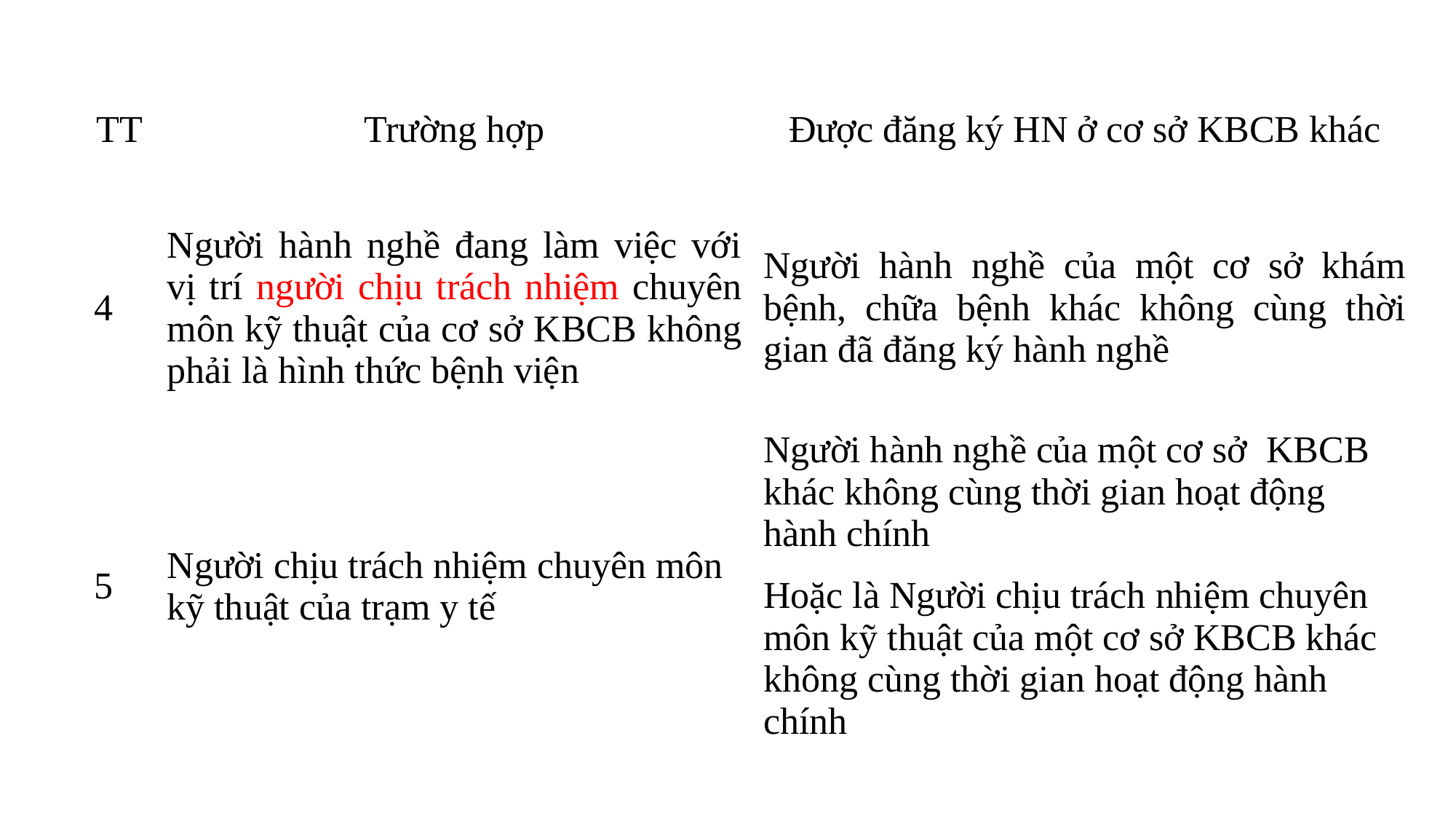

| TT | Trường hợp | Được đăng ký HN ở cơ sở KBCB khác |
| --- | --- | --- |
| 4 | Người hành nghề đang làm việc với vị trí người chịu trách nhiệm chuyên môn kỹ thuật của cơ sở KBCB không phải là hình thức bệnh viện | Người hành nghề của một cơ sở khám bệnh, chữa bệnh khác không cùng thời gian đã đăng ký hành nghề |
| 5 | Người chịu trách nhiệm chuyên môn kỹ thuật của trạm y tế | Người hành nghề của một cơ sở KBCB khác không cùng thời gian hoạt động hành chính |
|  |  | Hoặc là Người chịu trách nhiệm chuyên môn kỹ thuật của một cơ sở KBCB khác không cùng thời gian hoạt động hành chính |